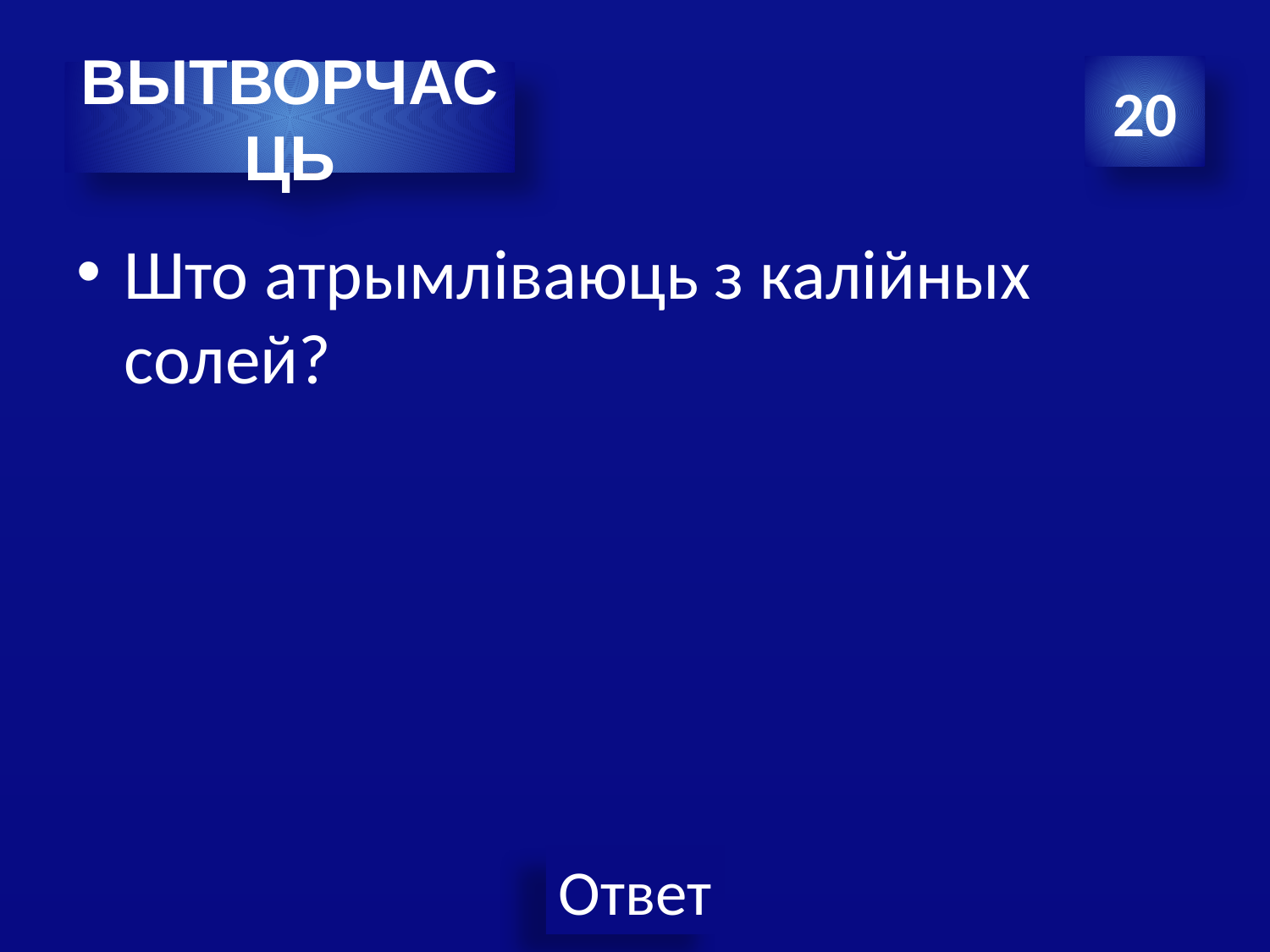

#
20
ВЫТВОРЧАСЦЬ
Што атрымліваюць з калійных солей?